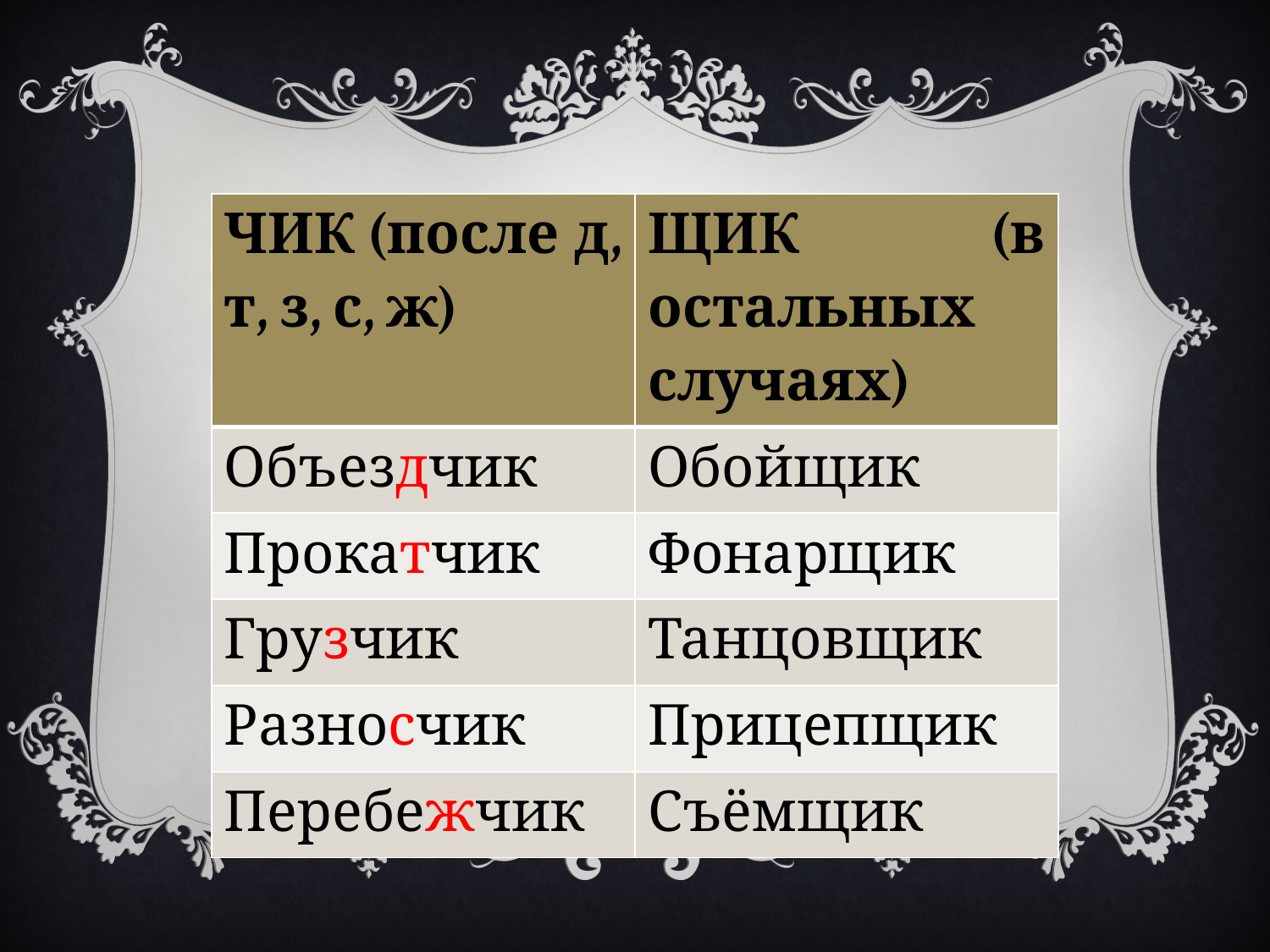

| ЧИК (после д, т, з, с, ж) | ЩИК (в остальных случаях) |
| --- | --- |
| Объездчик | Обойщик |
| Прокатчик | Фонарщик |
| Грузчик | Танцовщик |
| Разносчик | Прицепщик |
| Перебежчик | Съёмщик |